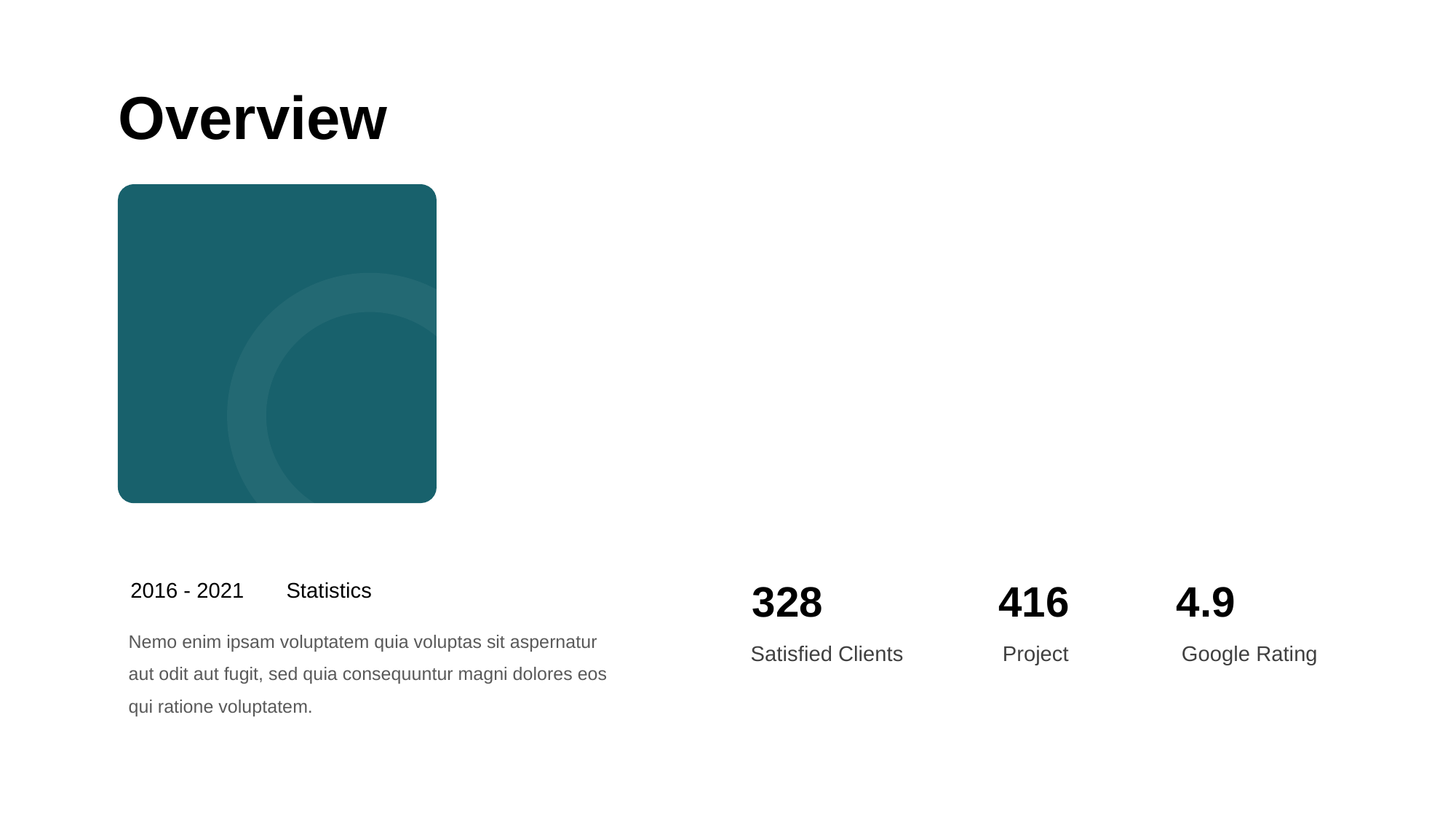

Overview

328
416
4.9
2016 - 2021
Statistics
Nemo enim ipsam voluptatem quia voluptas sit aspernatur aut odit aut fugit, sed quia consequuntur magni dolores eos qui ratione voluptatem.
Satisfied Clients
Project
Google Rating